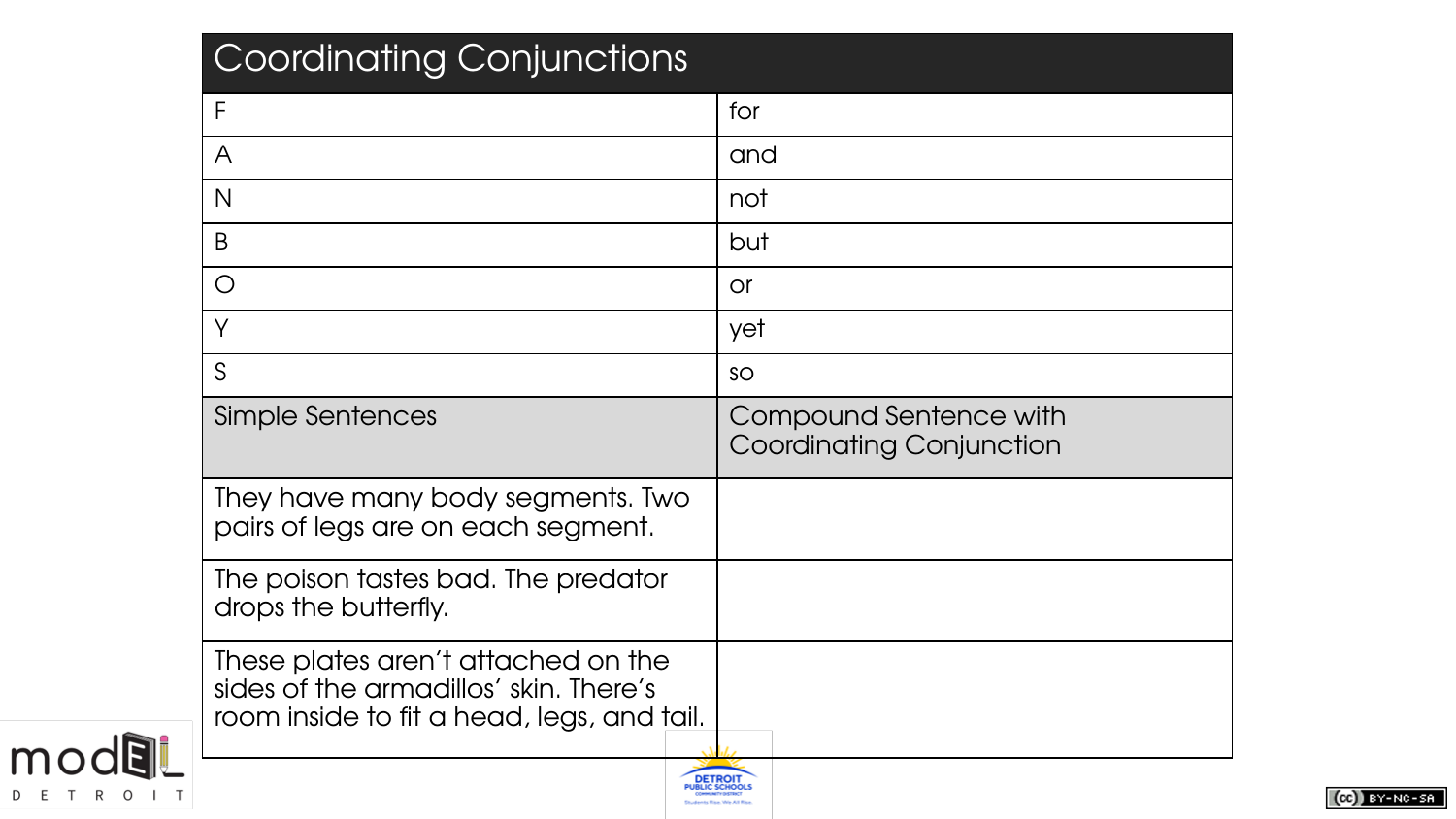

| Coordinating Conjunctions |  |
| --- | --- |
| F | for |
| A | and |
| N | not |
| B | but |
| O | or |
| Y | yet |
| S | so |
| Simple Sentences | Compound Sentence with Coordinating Conjunction |
| They have many body segments. Two pairs of legs are on each segment. |  |
| The poison tastes bad. The predator drops the butterfly. |  |
| These plates aren’t attached on the sides of the armadillos’ skin. There’s room inside to fit a head, legs, and tail. |  |